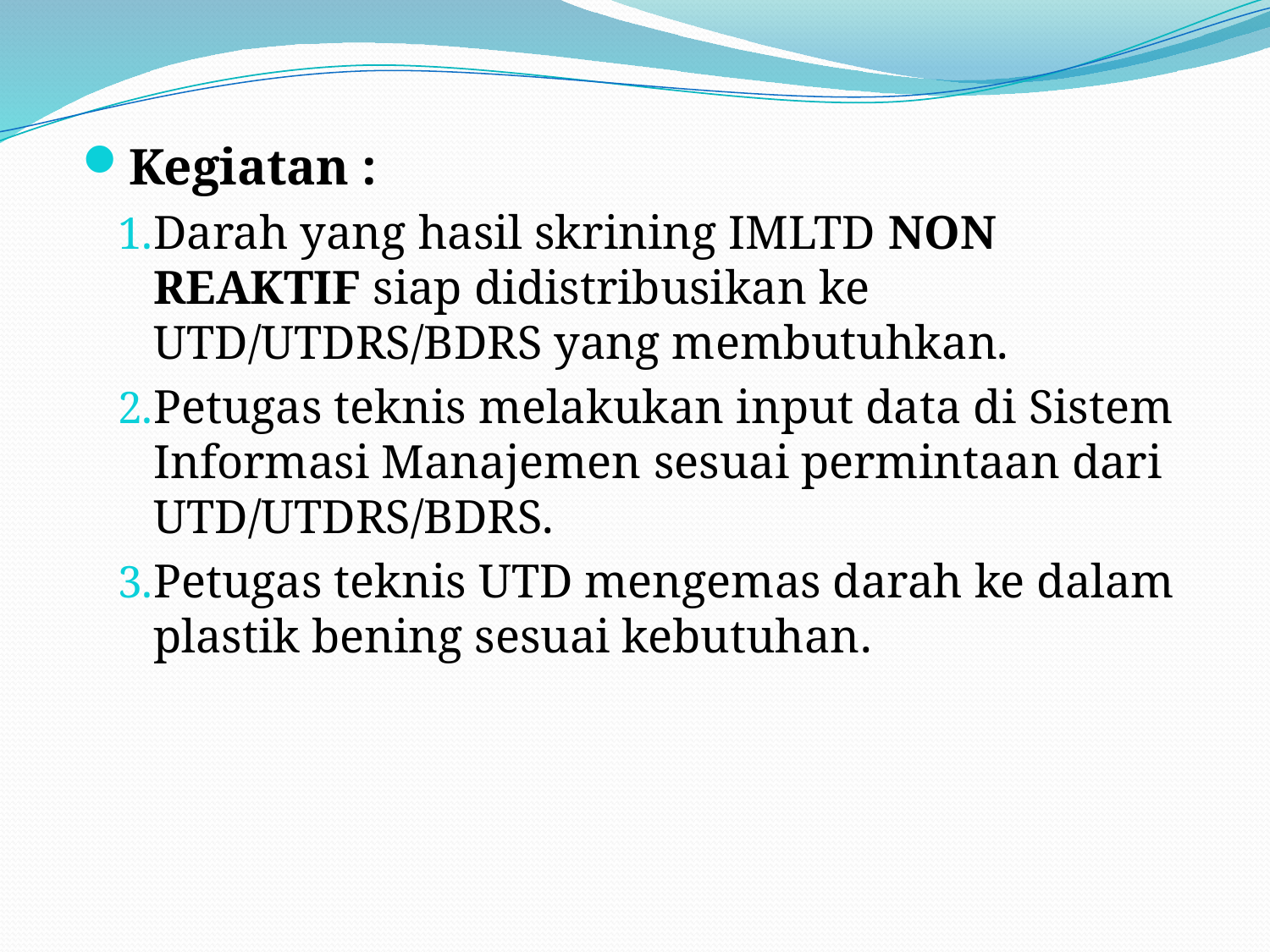

Kegiatan :
Darah yang hasil skrining IMLTD NON REAKTIF siap didistribusikan ke UTD/UTDRS/BDRS yang membutuhkan.
Petugas teknis melakukan input data di Sistem Informasi Manajemen sesuai permintaan dari UTD/UTDRS/BDRS.
Petugas teknis UTD mengemas darah ke dalam plastik bening sesuai kebutuhan.